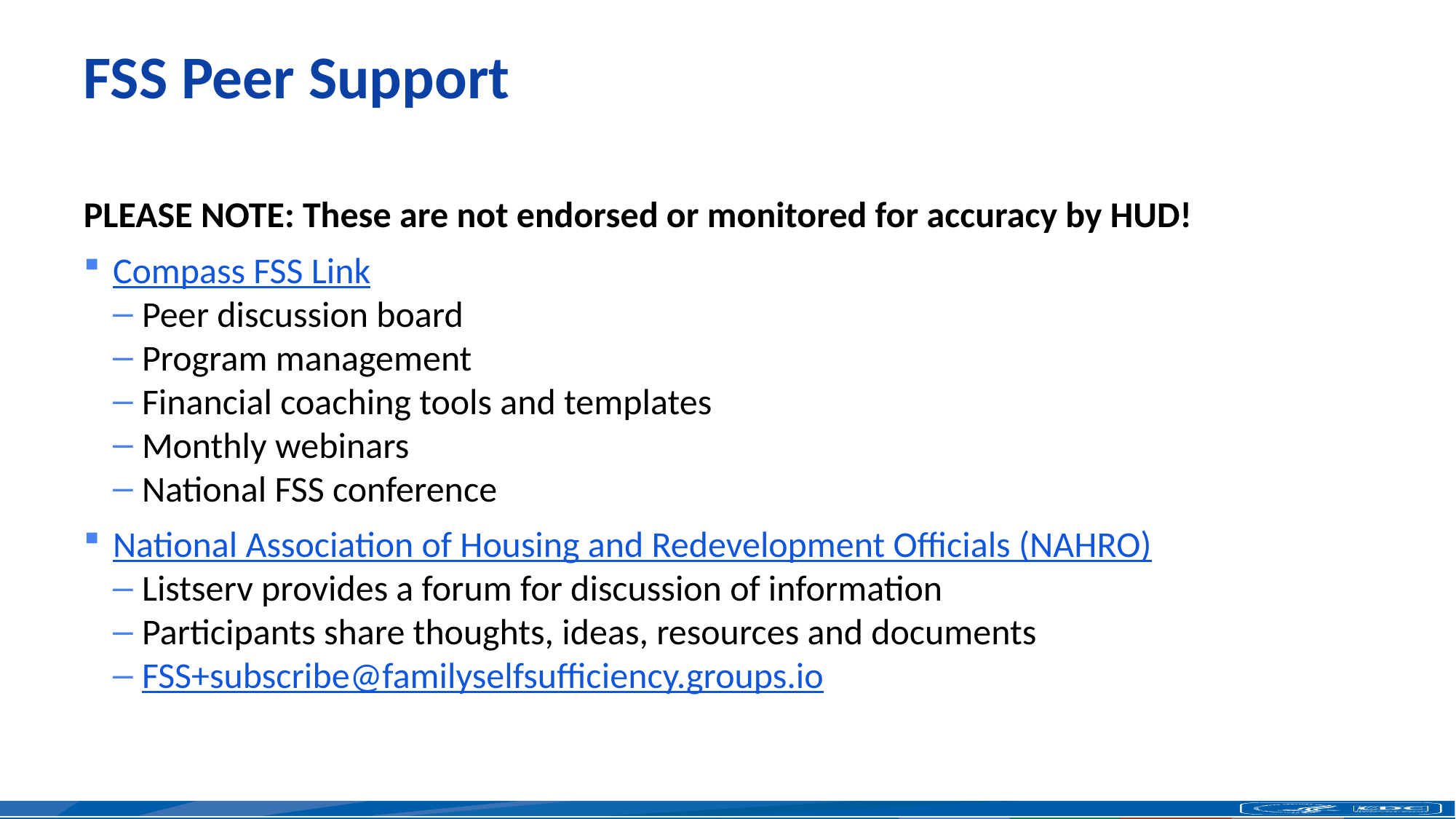

# FSS Peer Support
PLEASE NOTE: These are not endorsed or monitored for accuracy by HUD!
Compass FSS Link
Peer discussion board
Program management
Financial coaching tools and templates
Monthly webinars
National FSS conference
National Association of Housing and Redevelopment Officials (NAHRO)
Listserv provides a forum for discussion of information
Participants share thoughts, ideas, resources and documents
FSS+subscribe@familyselfsufficiency.groups.io